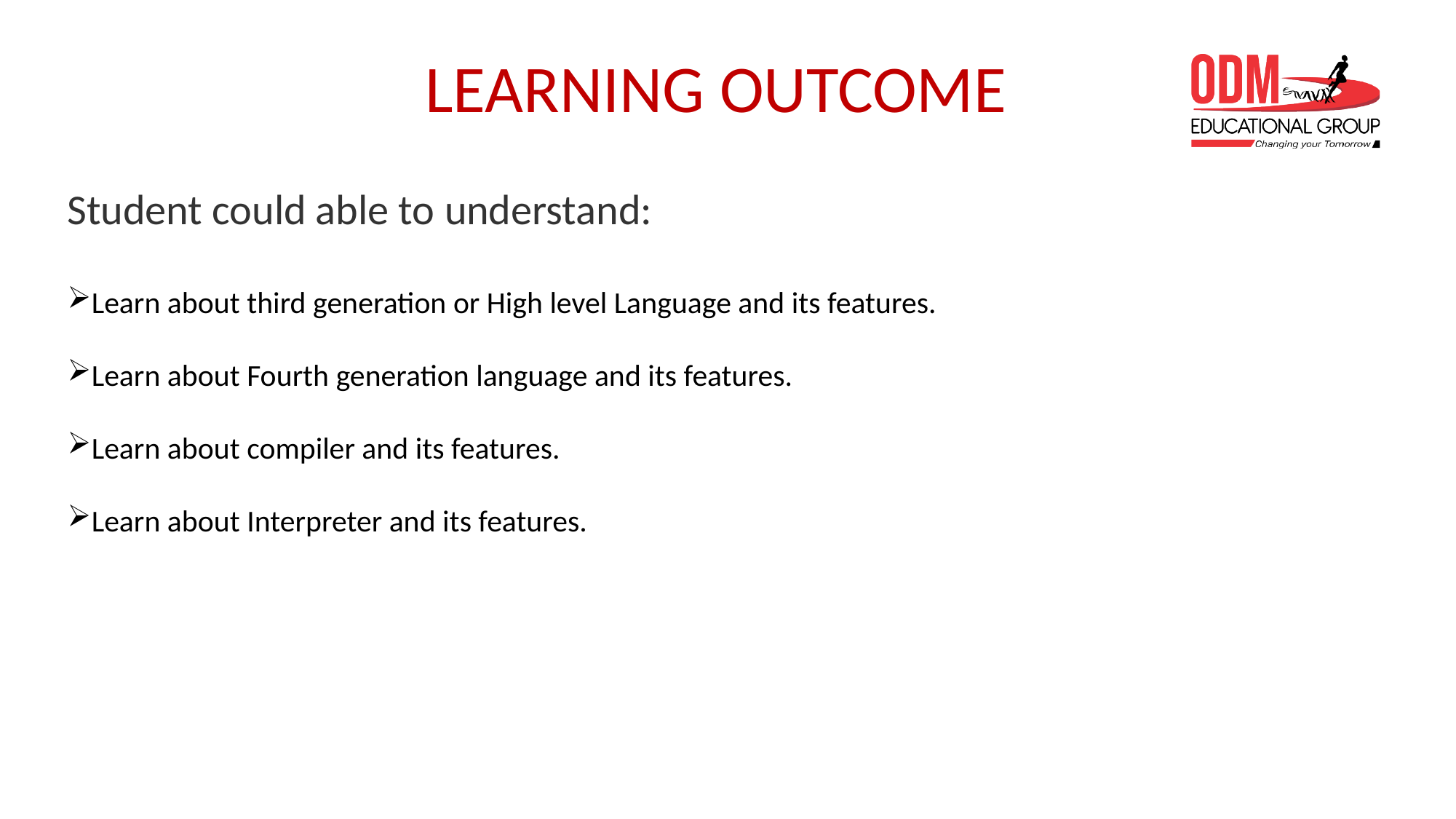

# LEARNING OUTCOME

Student could able to understand:

Learn about third generation or High level Language and its features.

Learn about Fourth generation language and its features.

Learn about compiler and its features.

Learn about Interpreter and its features.